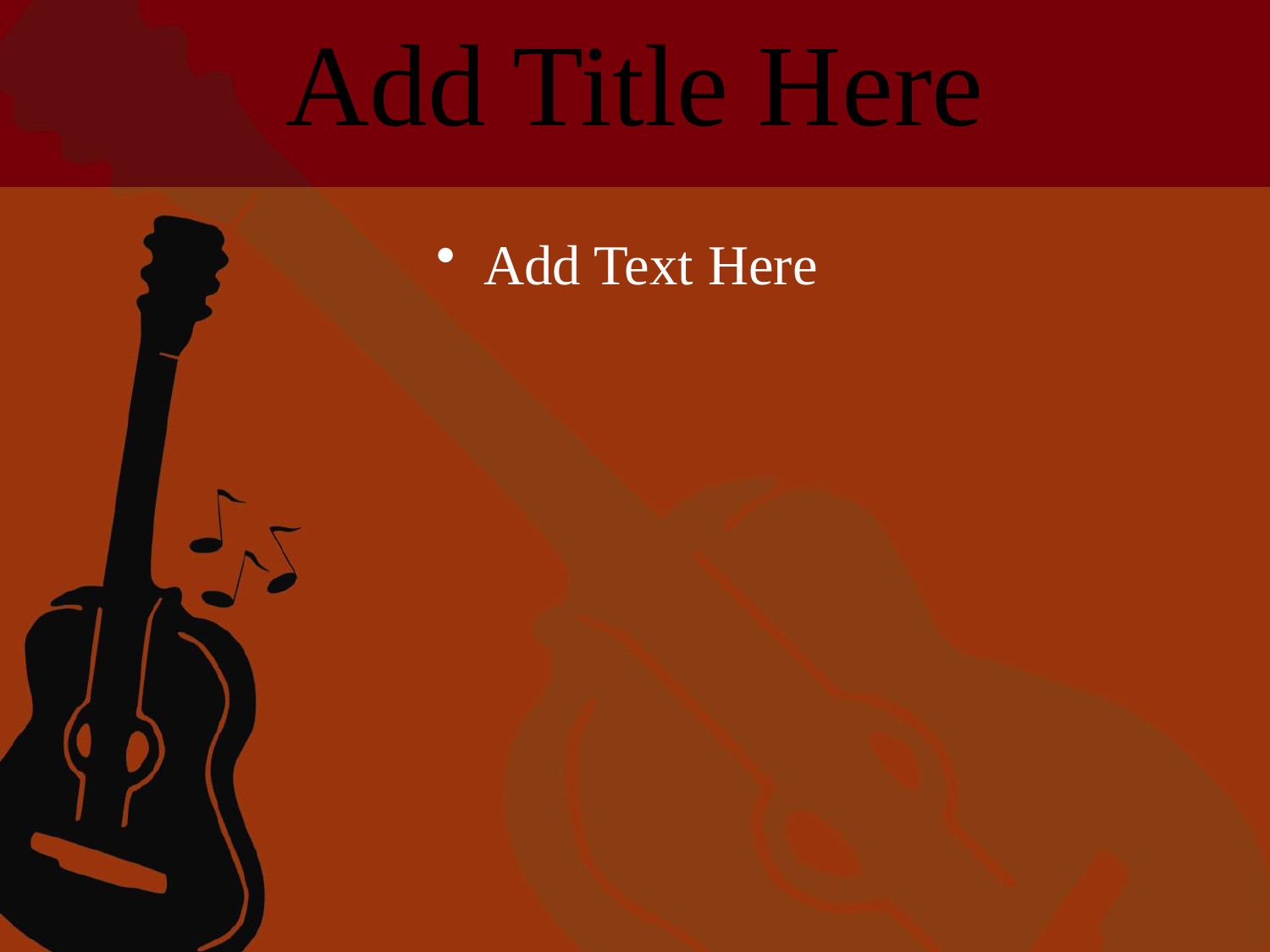

# Add Title Here
Add Text Here